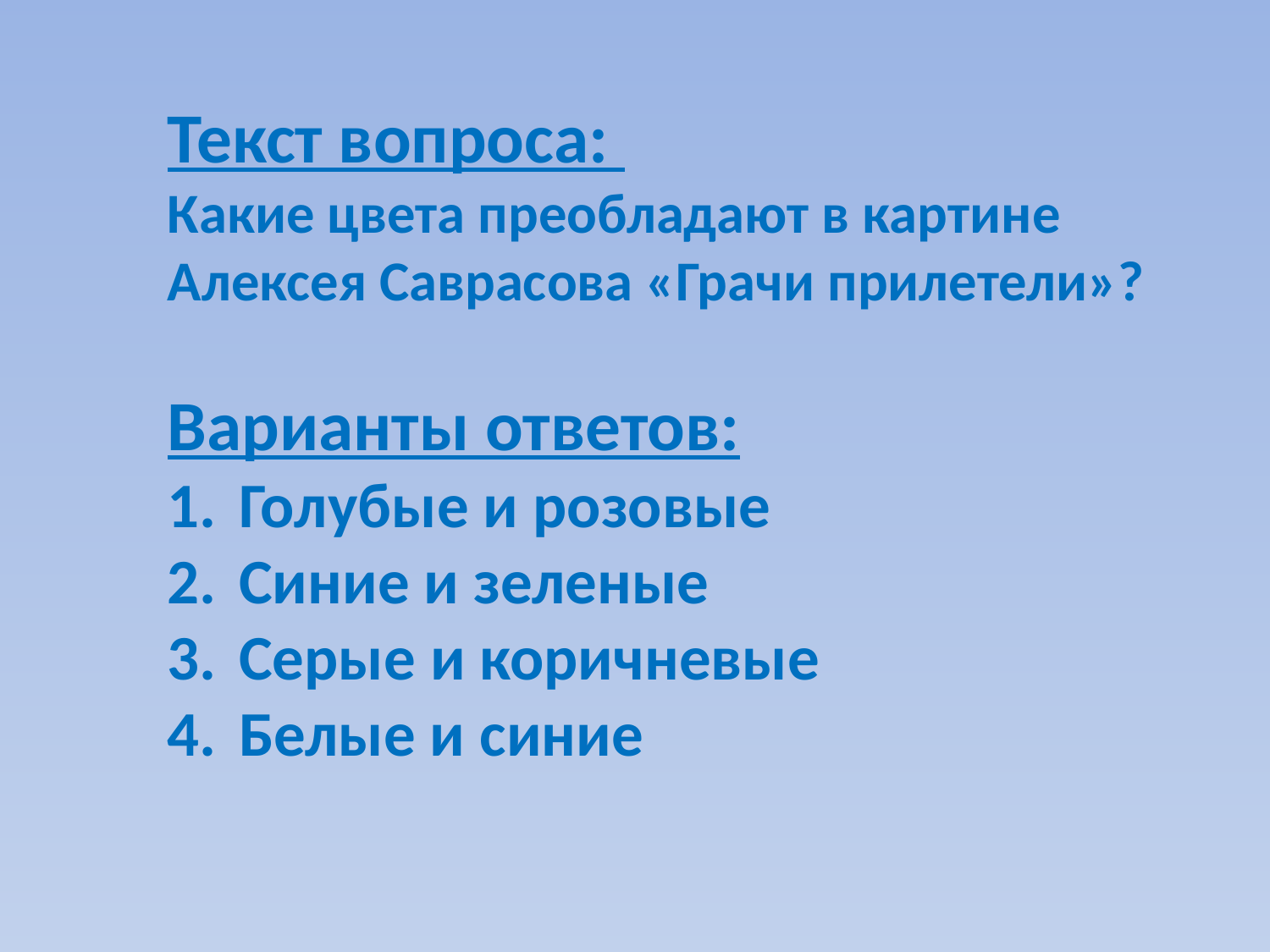

Текст вопроса:
Какие цвета преобладают в картине Алексея Саврасова «Грачи прилетели»?

Варианты ответов:
Голубые и розовые
Синие и зеленые
Серые и коричневые
Белые и синие